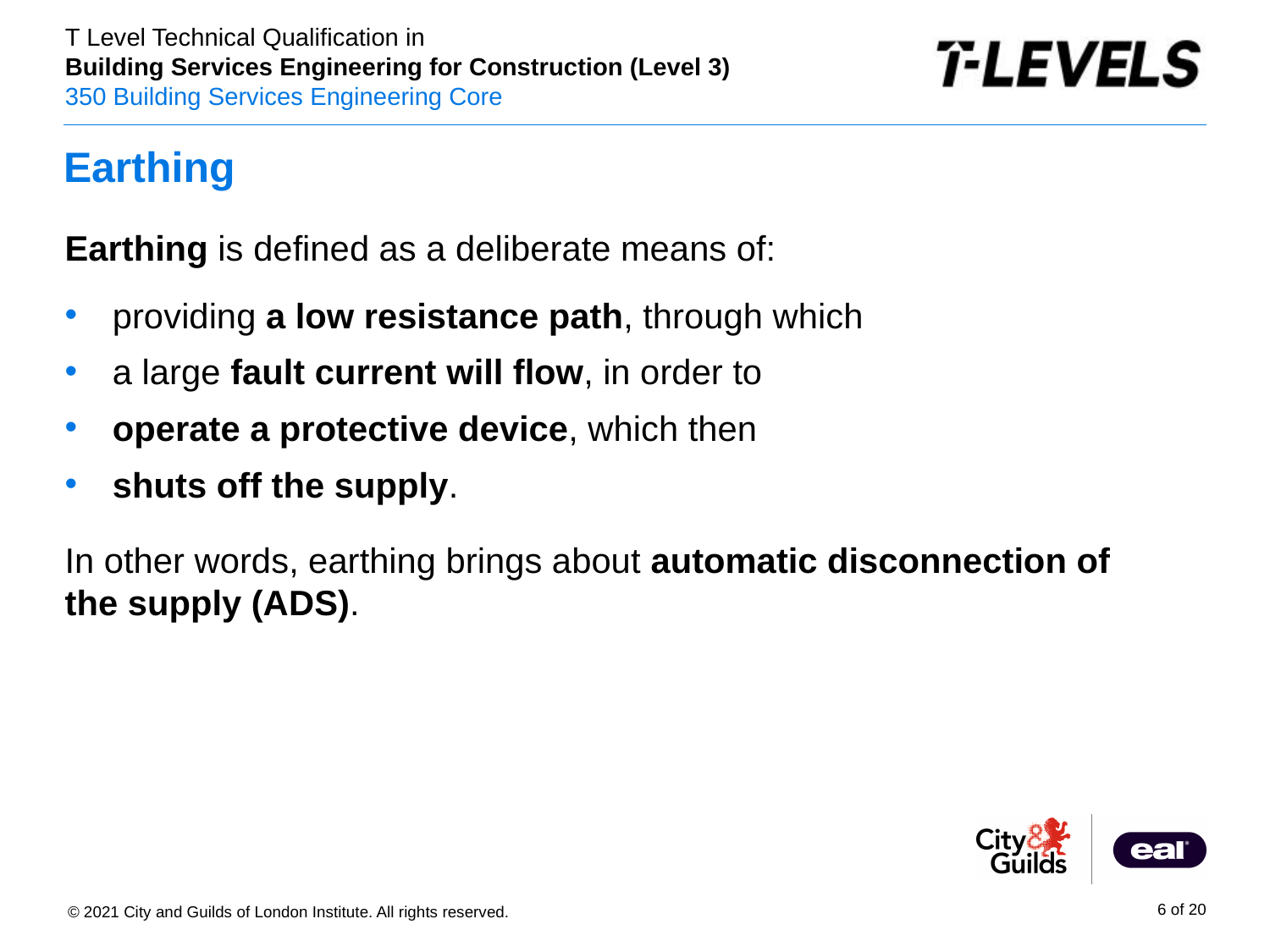

# Earthing
Earthing is defined as a deliberate means of:
providing a low resistance path, through which
a large fault current will flow, in order to
operate a protective device, which then
shuts off the supply.
In other words, earthing brings about automatic disconnection of the supply (ADS).